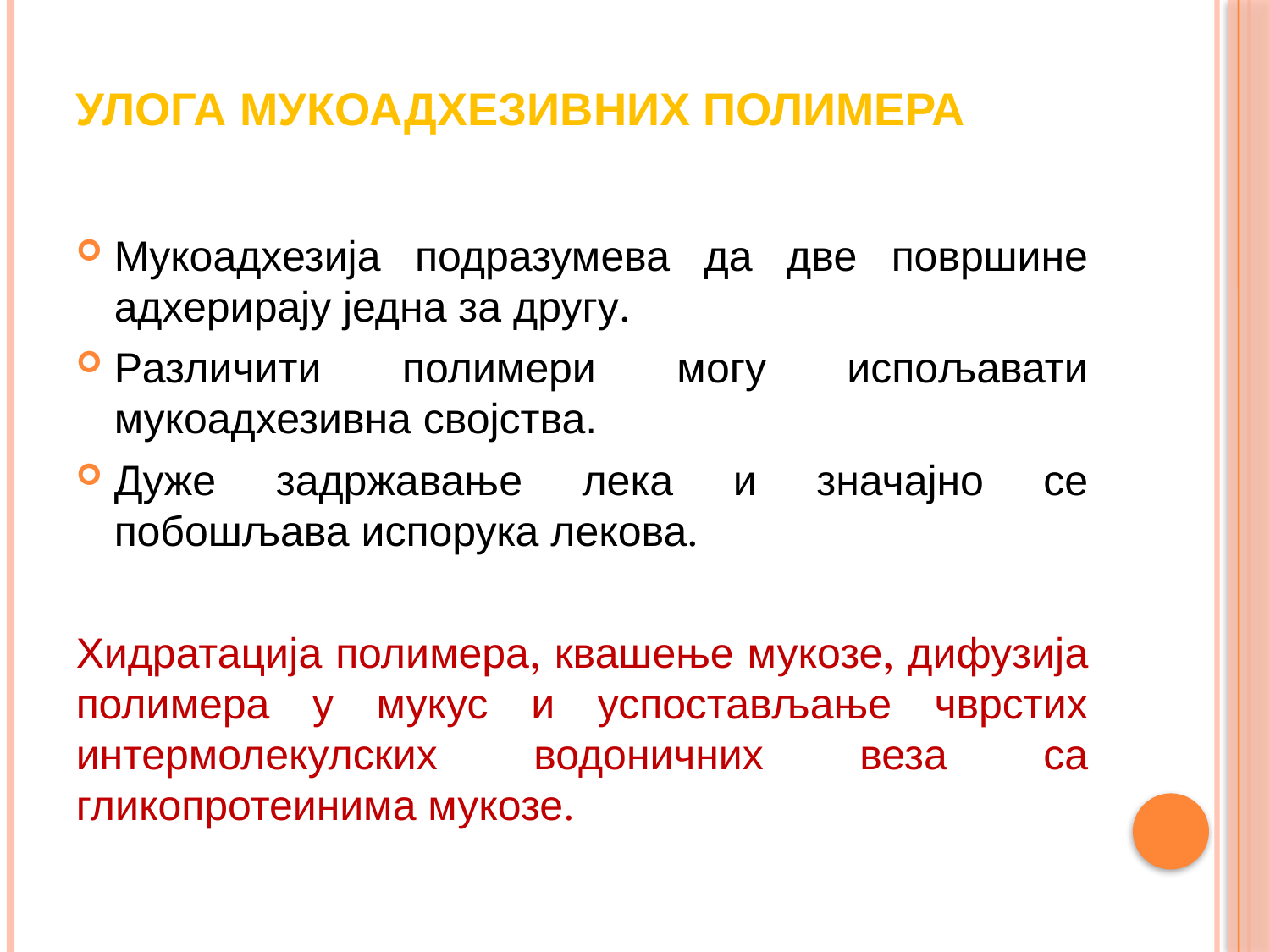

# улога мукоадхезивних полимера
Мукоадхезија подразумева да две површине адхерирају једна за другу.
Различити полимери могу испољавати мукоадхезивна својства.
Дуже задржавање лека и значајно се побошљава испорука лекова.

Хидратација полимера, квашење мукозе, дифузија полимера у мукус и успостављање чврстих интермолекулских водоничних веза са гликопротеинима мукозе.